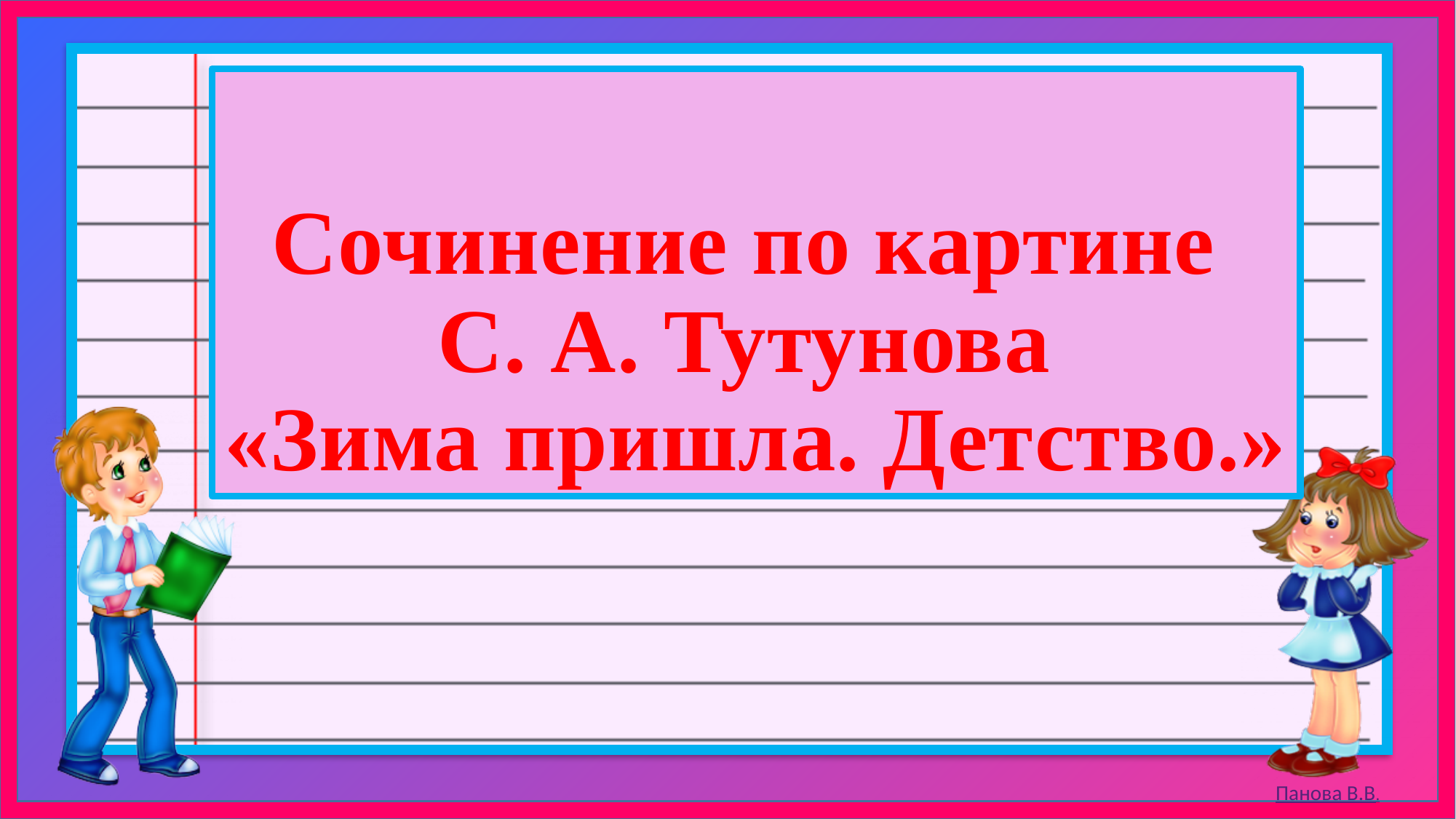

# Сочинение по картине С. А. Тутунова «Зима пришла. Детство.»